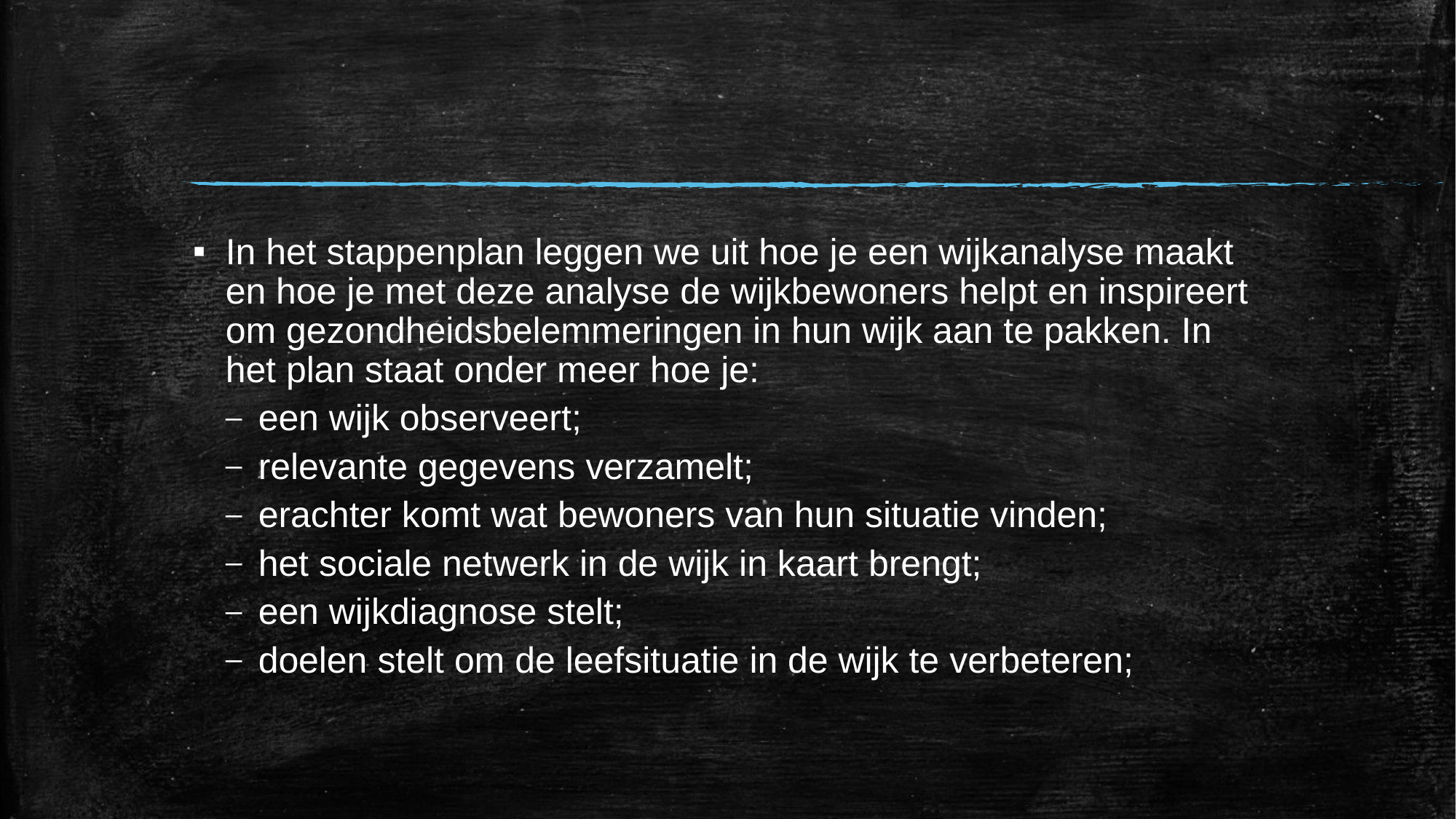

#
In het stappenplan leggen we uit hoe je een wijkanalyse maakt en hoe je met deze analyse de wijkbewoners helpt en inspireert om gezondheidsbelemmeringen in hun wijk aan te pakken. In het plan staat onder meer hoe je:
een wijk observeert;
relevante gegevens verzamelt;
erachter komt wat bewoners van hun situatie vinden;
het sociale netwerk in de wijk in kaart brengt;
een wijkdiagnose stelt;
doelen stelt om de leefsituatie in de wijk te verbeteren;